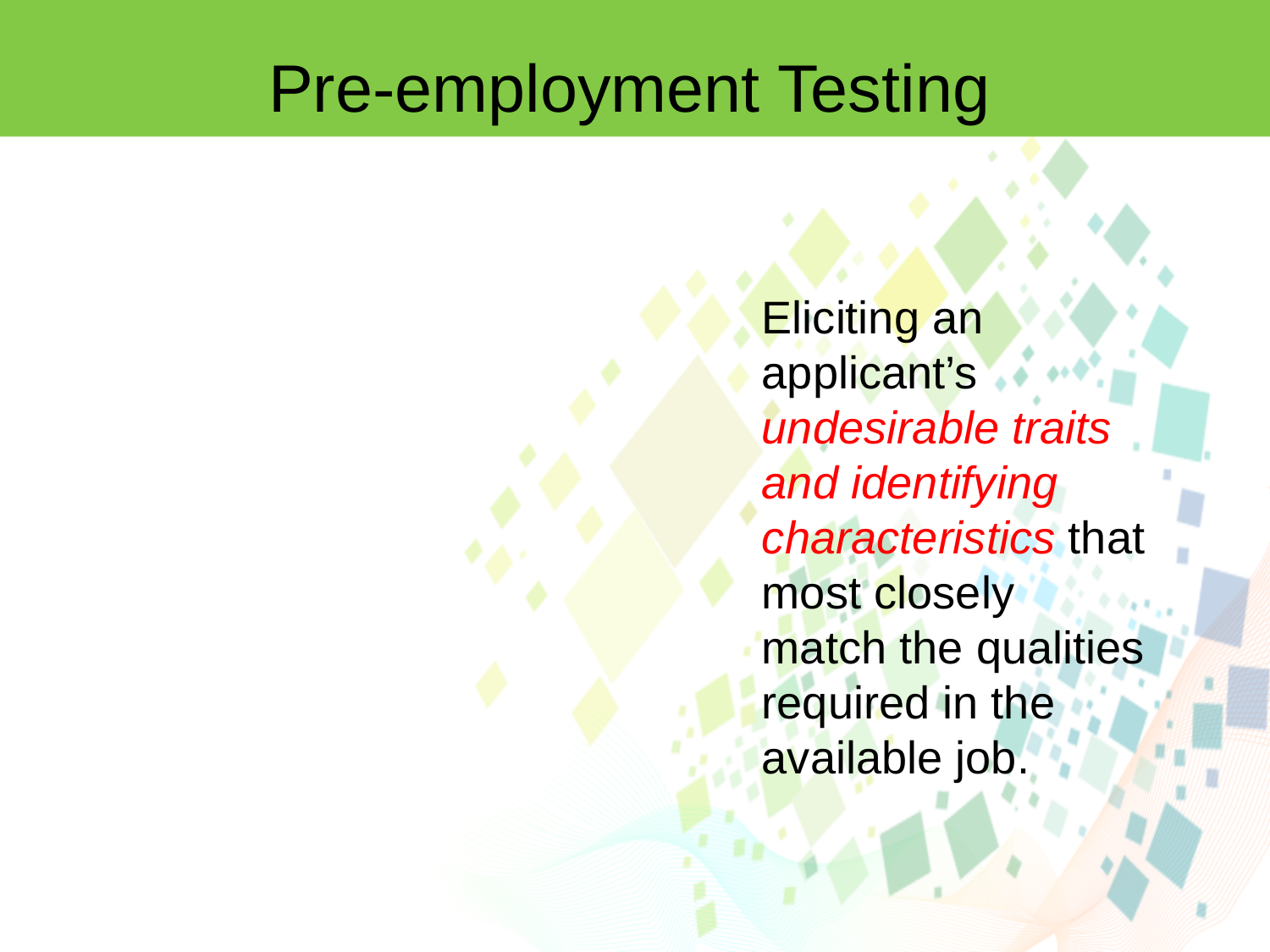

Pre-employment Testing
Eliciting an applicant’s undesirable traits and identifying characteristics that most closely match the qualities required in the available job.